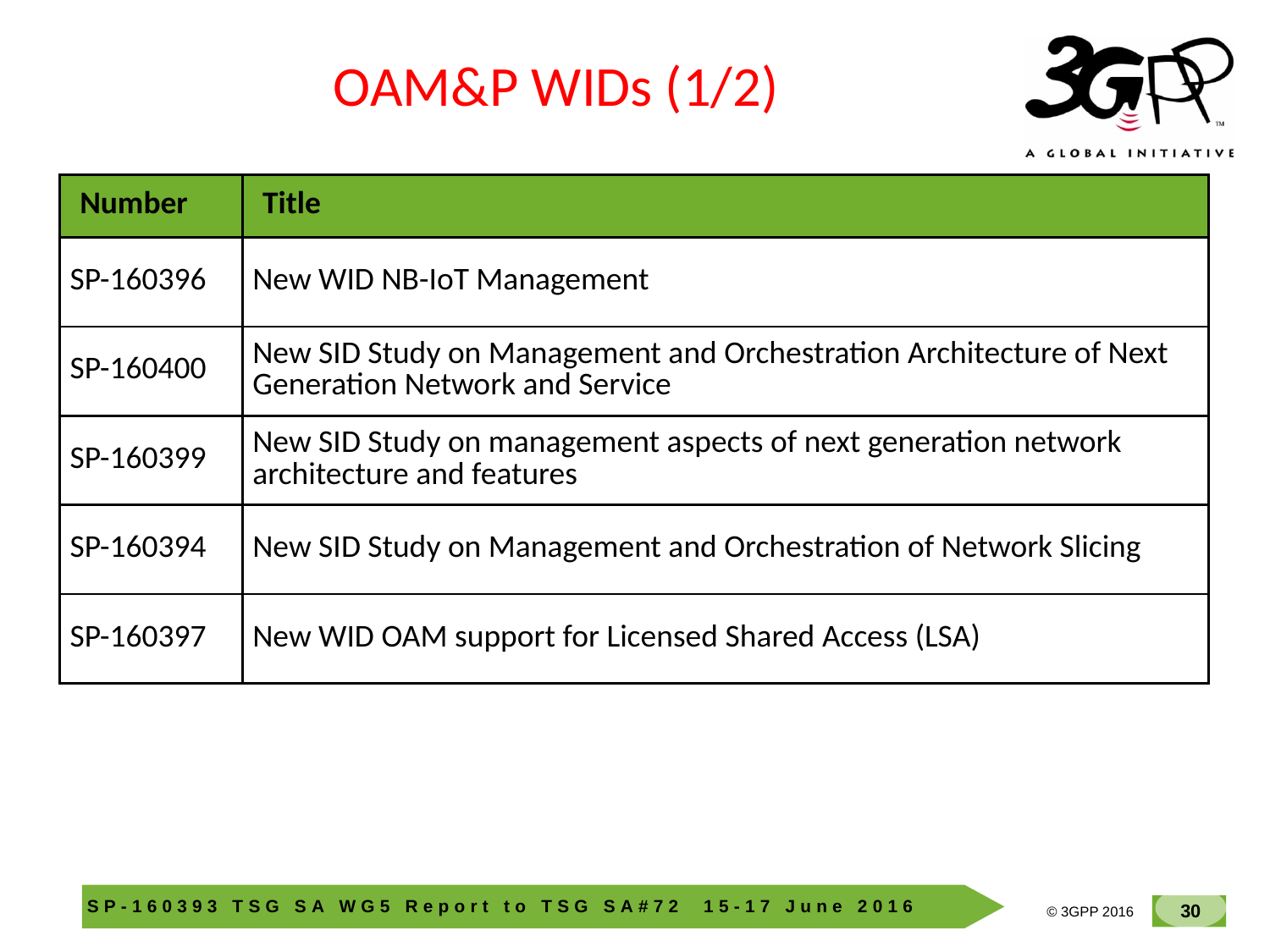

OAM&P WIDs (1/2)
| Number | Title |
| --- | --- |
| SP-160396 | New WID NB-IoT Management |
| SP-160400 | New SID Study on Management and Orchestration Architecture of Next Generation Network and Service |
| SP-160399 | New SID Study on management aspects of next generation network architecture and features |
| SP-160394 | New SID Study on Management and Orchestration of Network Slicing |
| SP-160397 | New WID OAM support for Licensed Shared Access (LSA) |